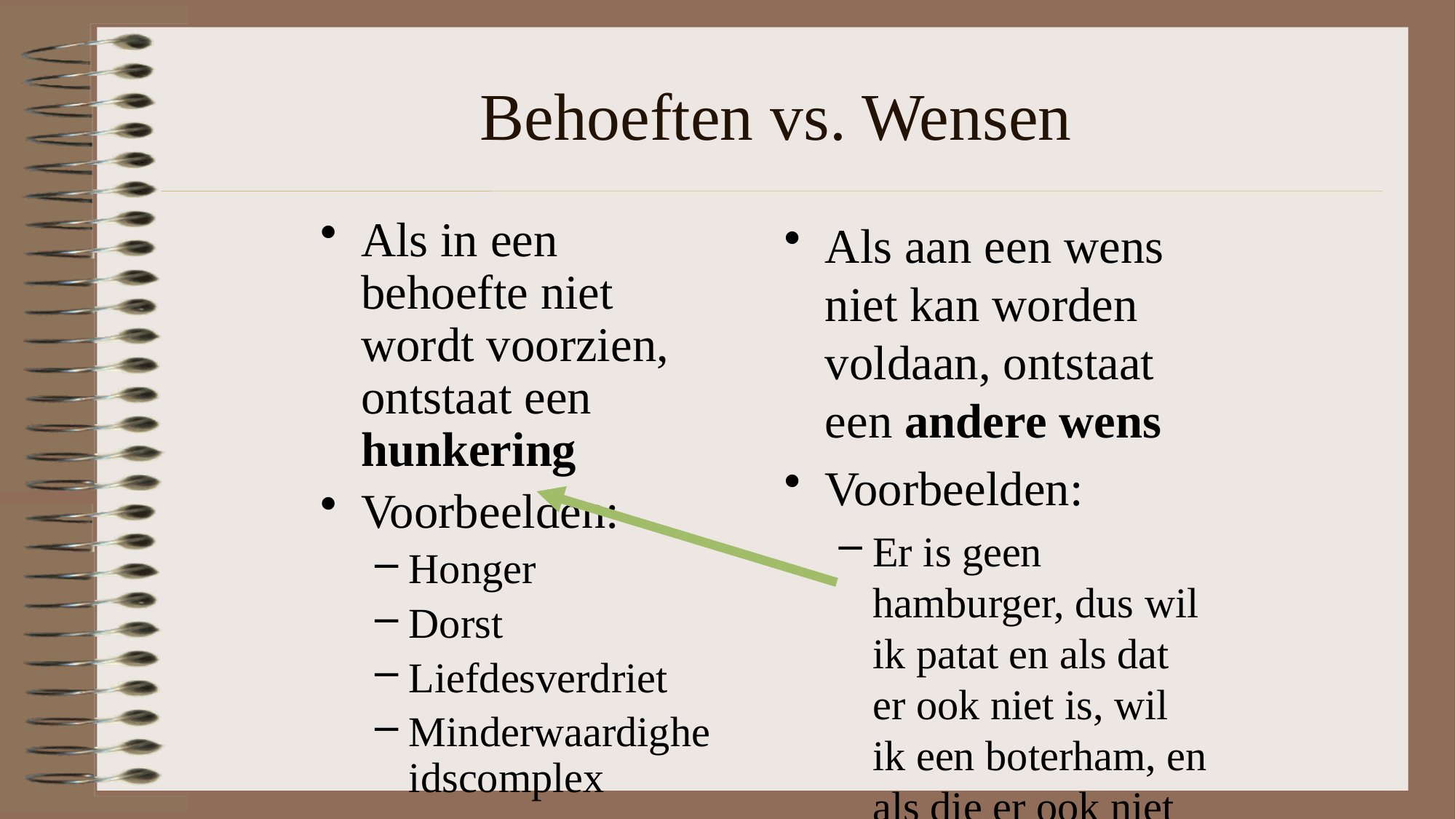

# Behoeften vs. Wensen
Als in een behoefte niet wordt voorzien, ontstaat een hunkering
Voorbeelden:
Honger
Dorst
Liefdesverdriet
Minderwaardigheidscomplex
Als aan een wens niet kan worden voldaan, ontstaat een andere wens
Voorbeelden:
Er is geen hamburger, dus wil ik patat en als dat er ook niet is, wil ik een boterham, en als die er ook niet is eet ik …